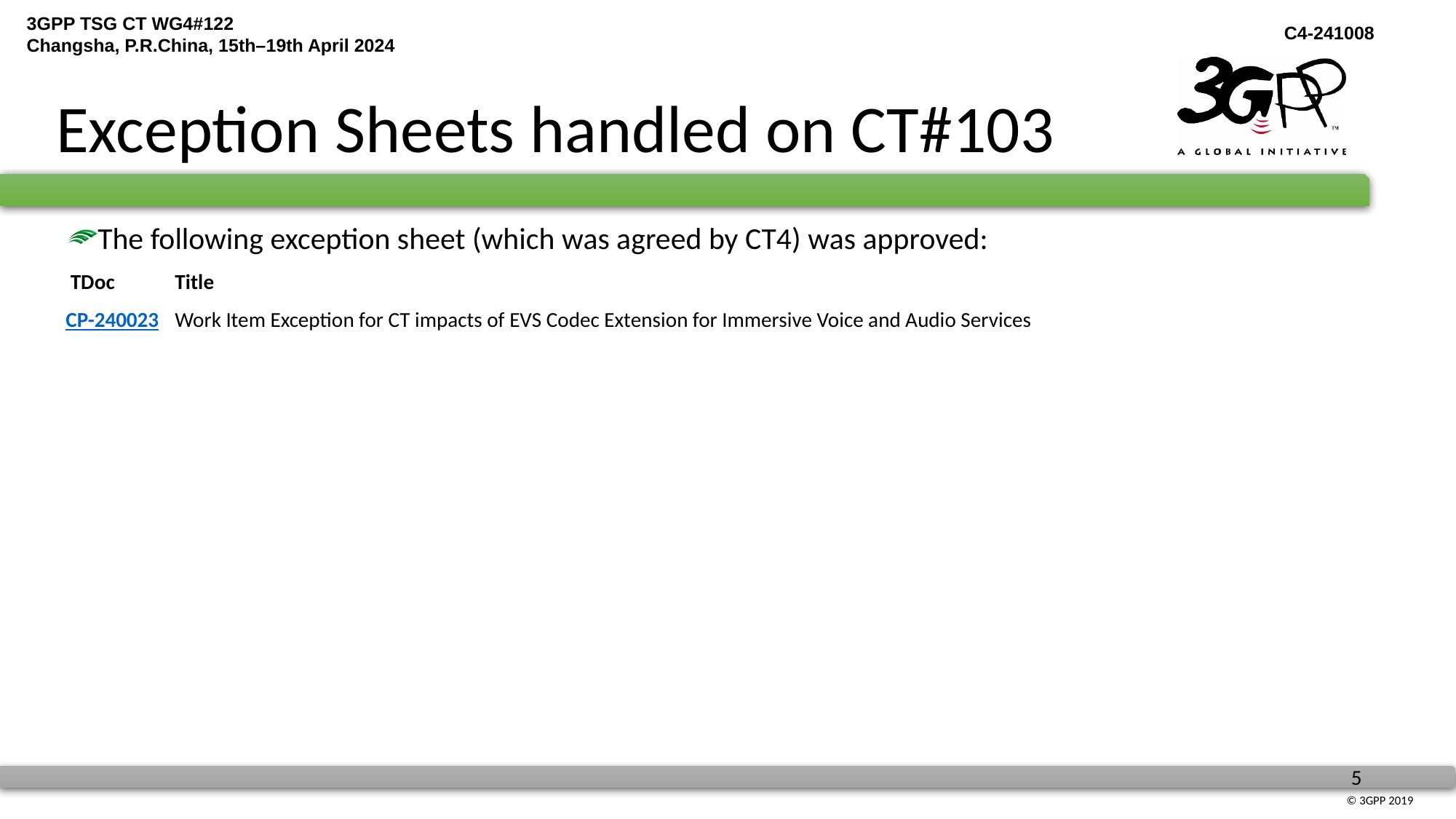

# Exception Sheets handled on CT#103
The following exception sheet (which was agreed by CT4) was approved:
 TDoc	Title
CP-240023	Work Item Exception for CT impacts of EVS Codec Extension for Immersive Voice and Audio Services